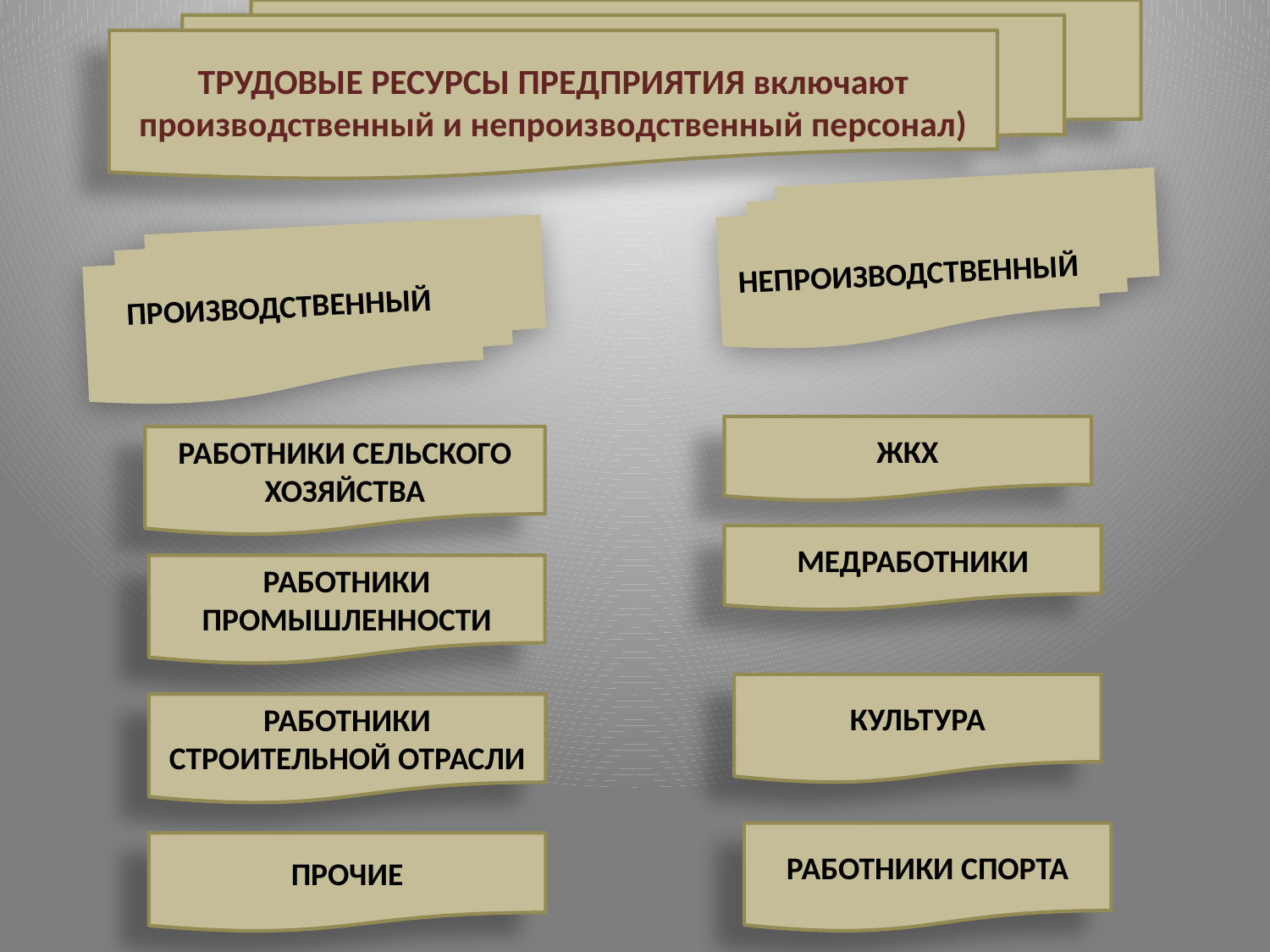

ТРУДОВЫЕ РЕСУРСЫ ПРЕДПРИЯТИЯ включают производственный и непроизводственный персонал)
НЕПРОИЗВОДСТВЕННЫЙ
ПРОИЗВОДСТВЕННЫЙ

ЖКХ
РАБОТНИКИ СЕЛЬСКОГО ХОЗЯЙСТВА
МЕДРАБОТНИКИ
РАБОТНИКИ ПРОМЫШЛЕННОСТИ
КУЛЬТУРА
РАБОТНИКИ СТРОИТЕЛЬНОЙ ОТРАСЛИ
РАБОТНИКИ СПОРТА
ПРОЧИЕ